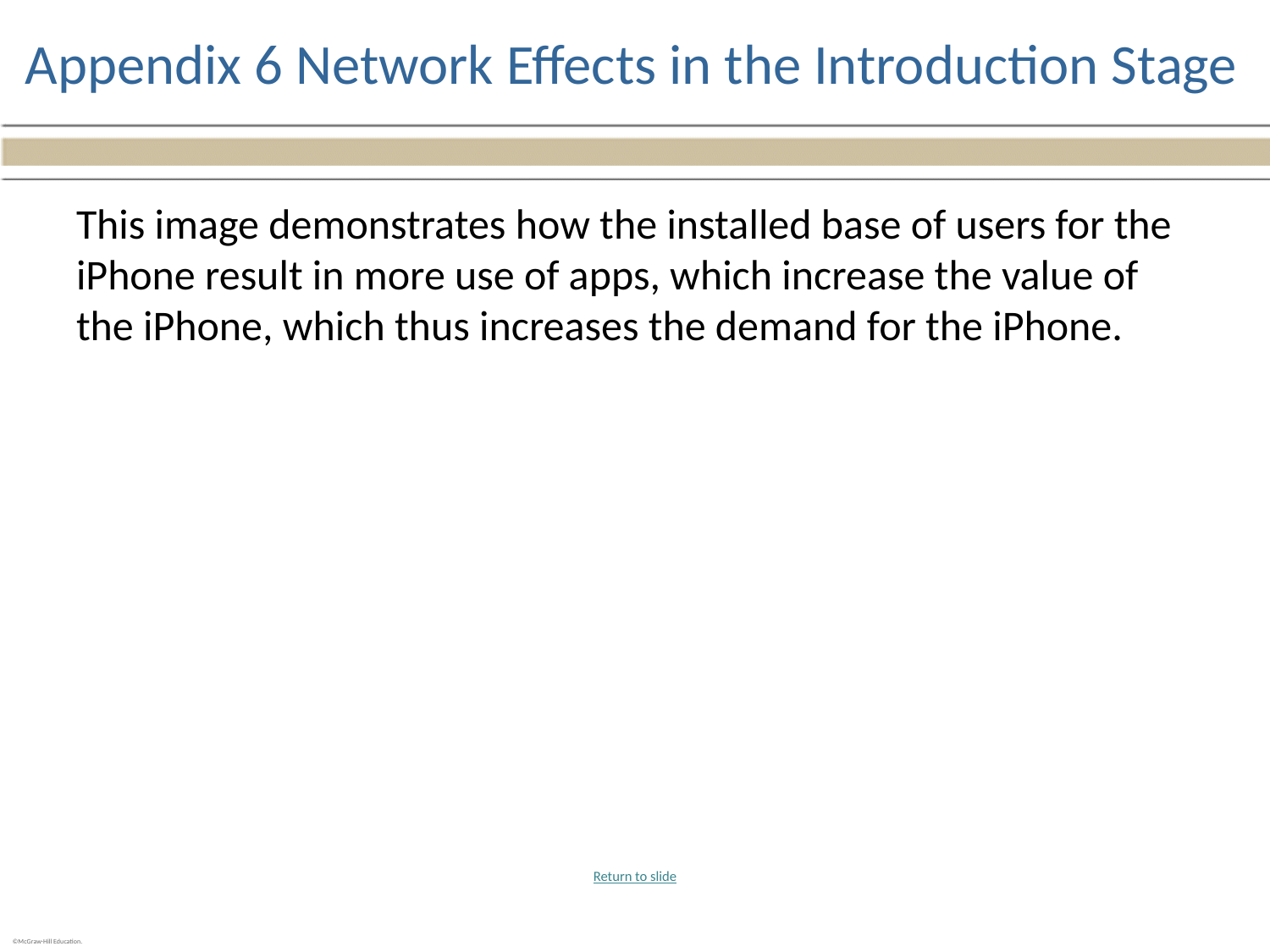

# Appendix 6 Network Effects in the Introduction Stage
This image demonstrates how the installed base of users for the iPhone result in more use of apps, which increase the value of the iPhone, which thus increases the demand for the iPhone.
Return to slide